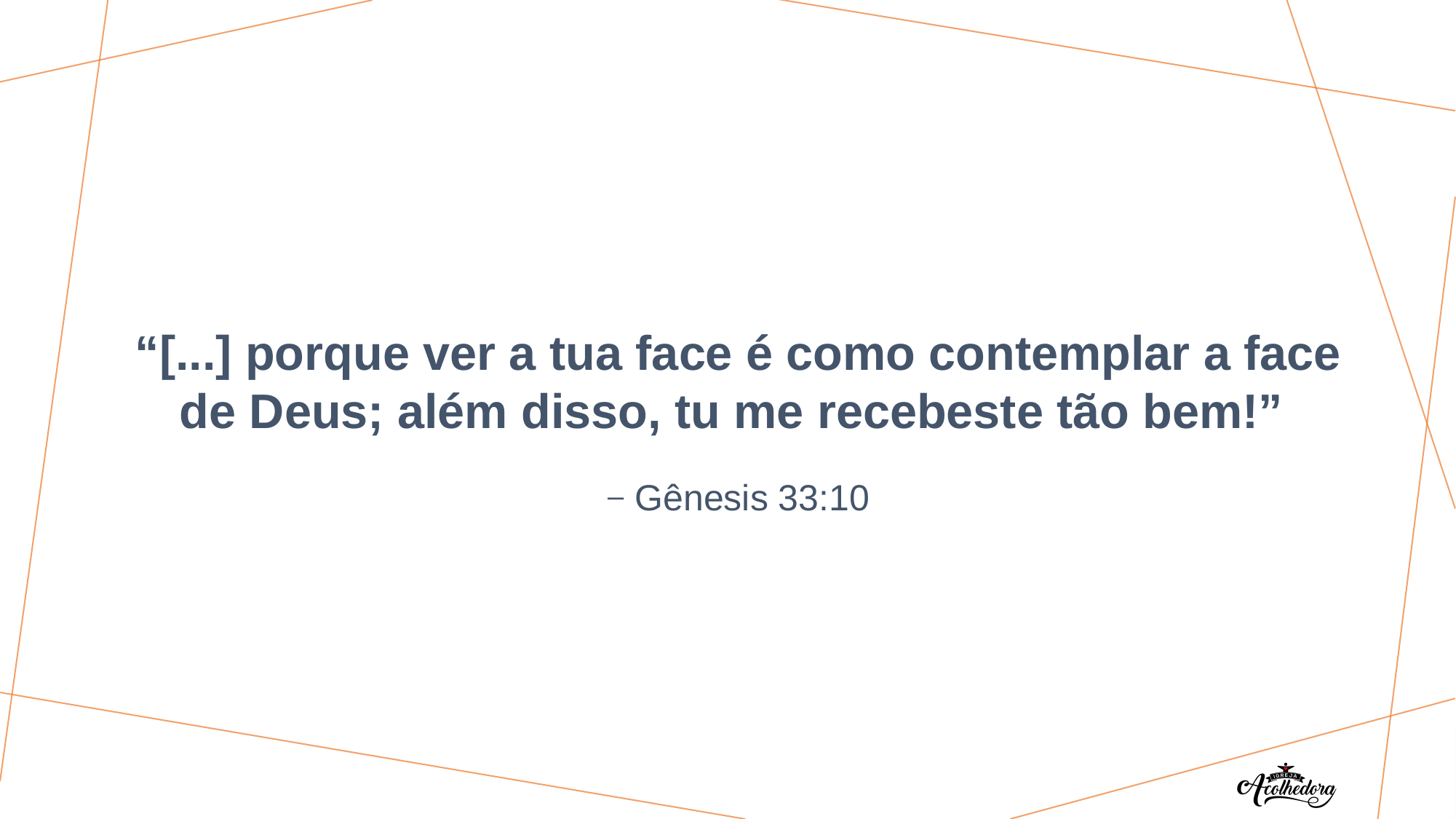

“[...] porque ver a tua face é como contemplar a face de Deus; além disso, tu me recebeste tão bem!”
Gênesis 33:10